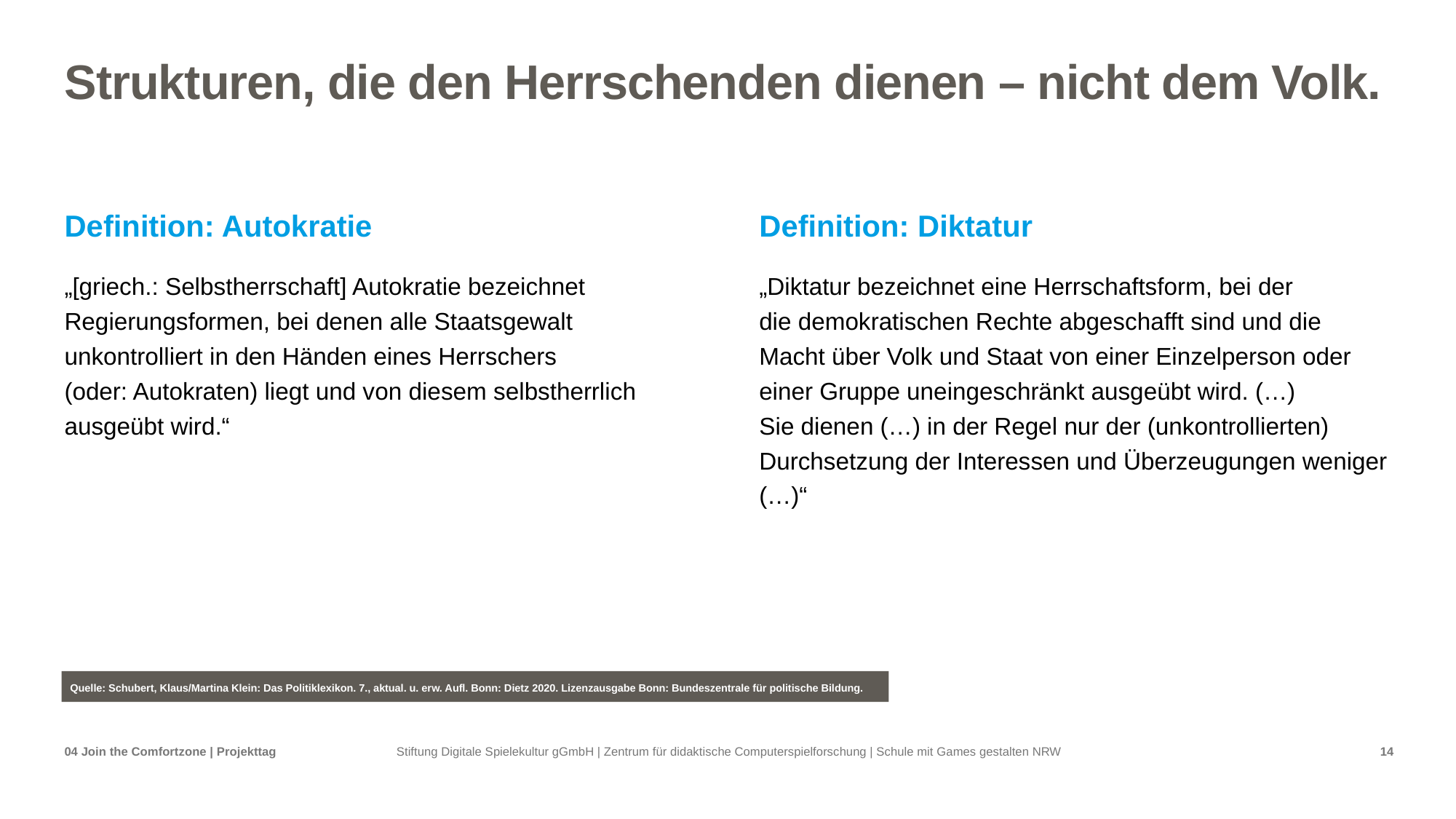

# Strukturen, die den Herrschenden dienen – nicht dem Volk.
Definition: Autokratie
Definition: Diktatur
„[griech.: Selbstherrschaft] Autokratie bezeichnet Regierungsformen, bei denen alle Staatsgewalt unkontrolliert in den Händen eines Herrschers
(oder: Autokraten) liegt und von diesem selbstherrlich ausgeübt wird.“
„Diktatur bezeichnet eine Herrschaftsform, bei der
die demokratischen Rechte abgeschafft sind und die Macht über Volk und Staat von einer Einzelperson oder einer Gruppe uneingeschränkt ausgeübt wird. (…)
Sie dienen (…) in der Regel nur der (unkontrollierten) Durchsetzung der Interessen und Überzeugungen weniger (…)“

Quelle: Schubert, Klaus/Martina Klein: Das Politiklexikon. 7., aktual. u. erw. Aufl. Bonn: Dietz 2020. Lizenzausgabe Bonn: Bundeszentrale für politische Bildung.
04 Join the Comfortzone | Projekttag
14